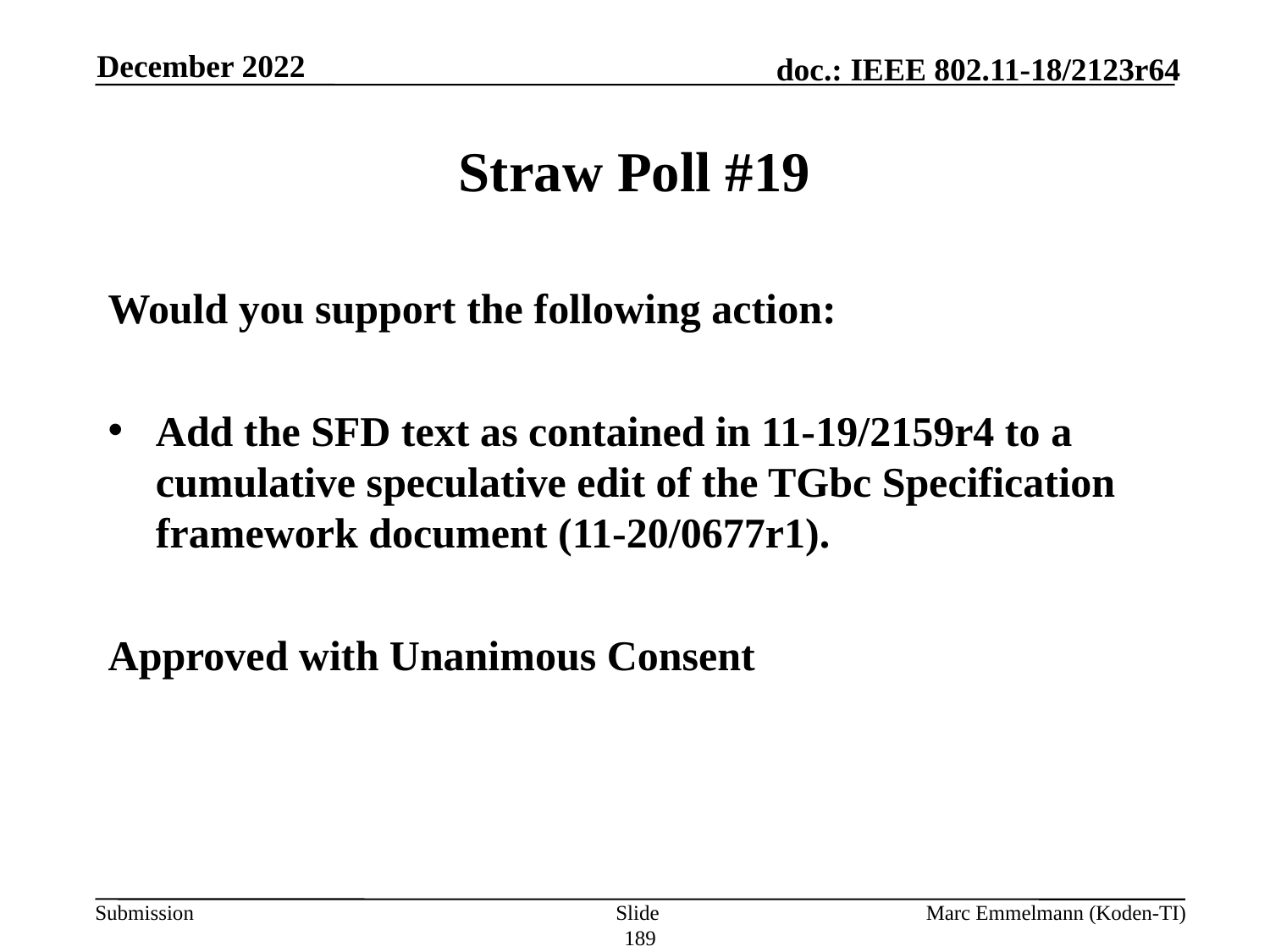

December 2022
# Straw Poll #19
Would you support the following action:

Add the SFD text as contained in 11-19/2159r4 to a cumulative speculative edit of the TGbc Specification framework document (11-20/0677r1).

Approved with Unanimous Consent

Slide 189
Marc Emmelmann (Koden-TI)